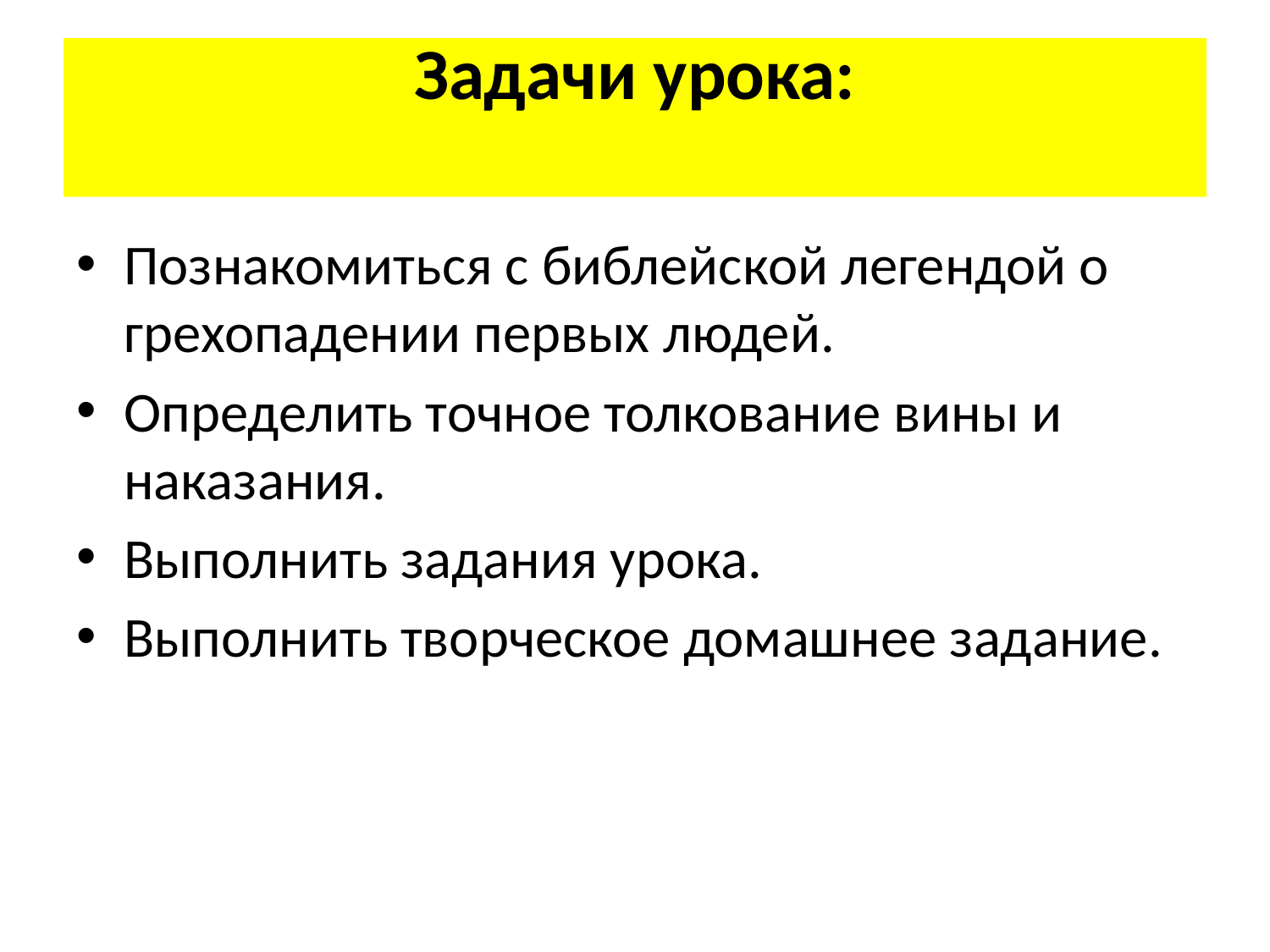

# Задачи урока:
Познакомиться с библейской легендой о грехопадении первых людей.
Определить точное толкование вины и наказания.
Выполнить задания урока.
Выполнить творческое домашнее задание.